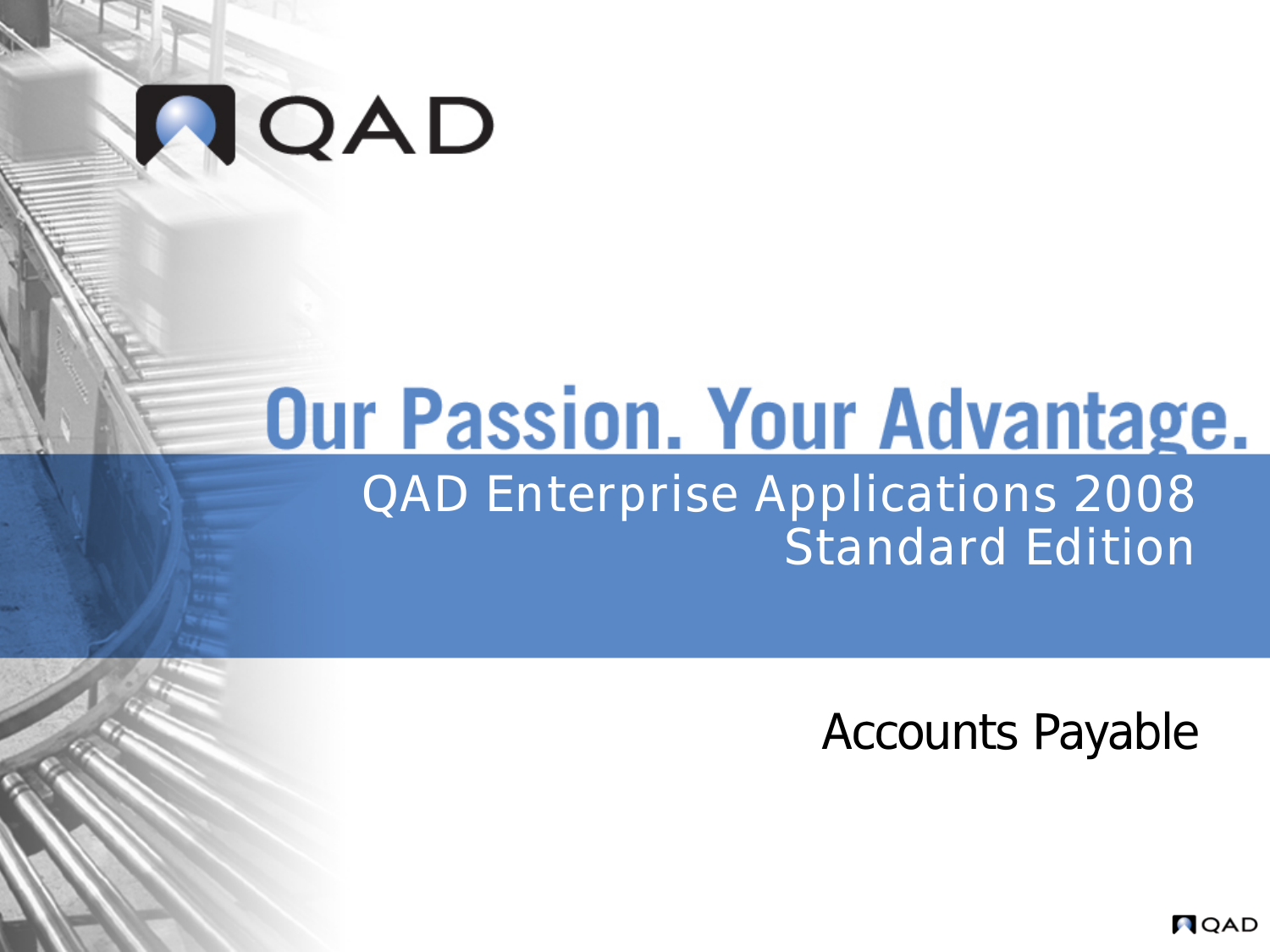

# QAD Enterprise Applications 2008 Standard Edition
Accounts Payable